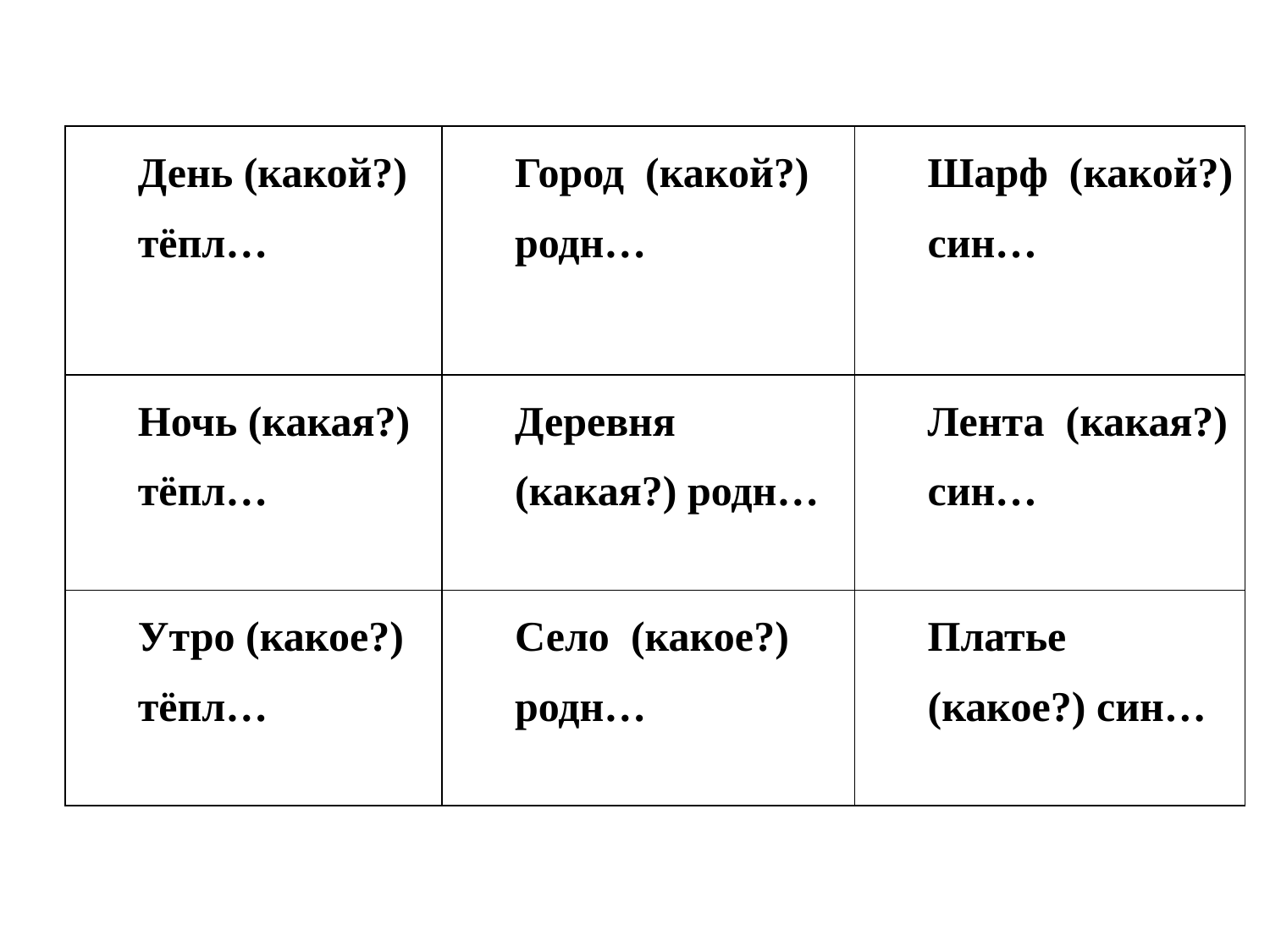

#
| День (какой?) тёпл… | Город (какой?) родн… | Шарф (какой?) син… |
| --- | --- | --- |
| Ночь (какая?) тёпл… | Деревня (какая?) родн… | Лента (какая?) син… |
| Утро (какое?) тёпл… | Село (какое?) родн… | Платье (какое?) син… |